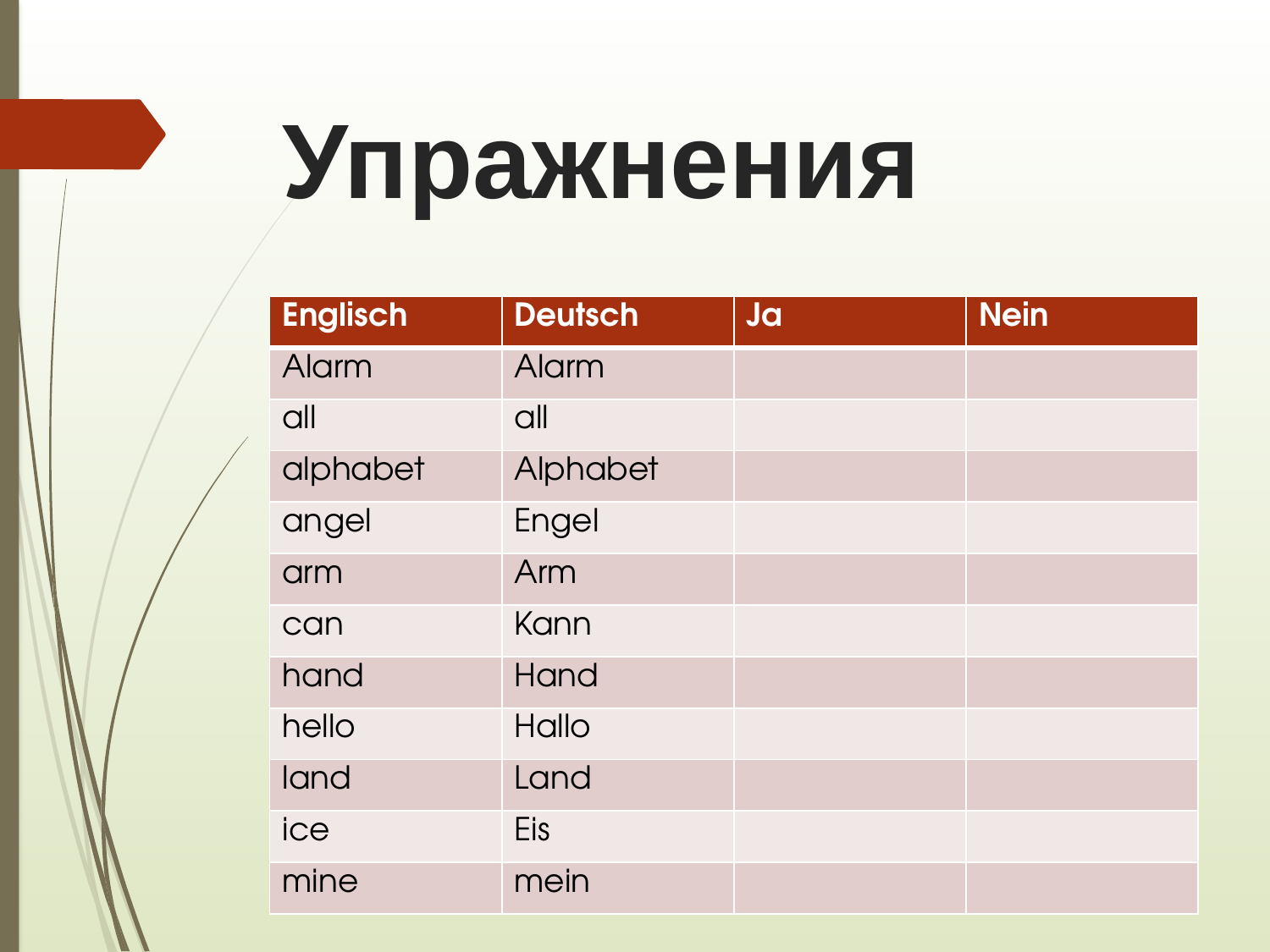

# Упражнения
| Englisch | Deutsch | Ja | Nein |
| --- | --- | --- | --- |
| Alarm | Alarm |  |  |
| all | all |  |  |
| alphabet | Alphabet |  |  |
| angel | Engel |  |  |
| arm | Arm |  |  |
| can | Kann |  |  |
| hand | Hand |  |  |
| hello | Hallo |  |  |
| land | Land |  |  |
| ice | Eis |  |  |
| mine | mein |  |  |